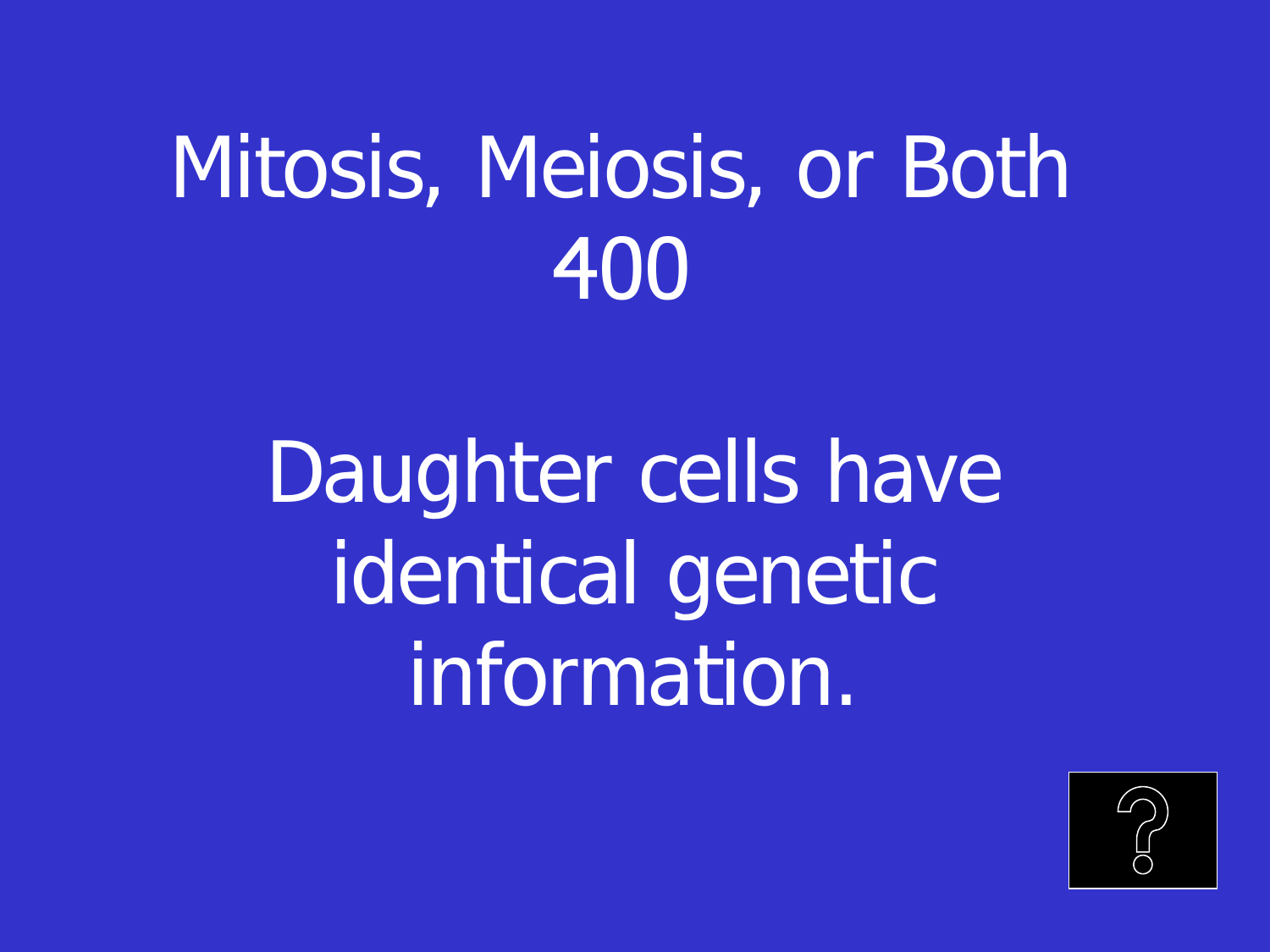

# Mitosis, Meiosis, or Both 400 Daughter cells have identical genetic information.